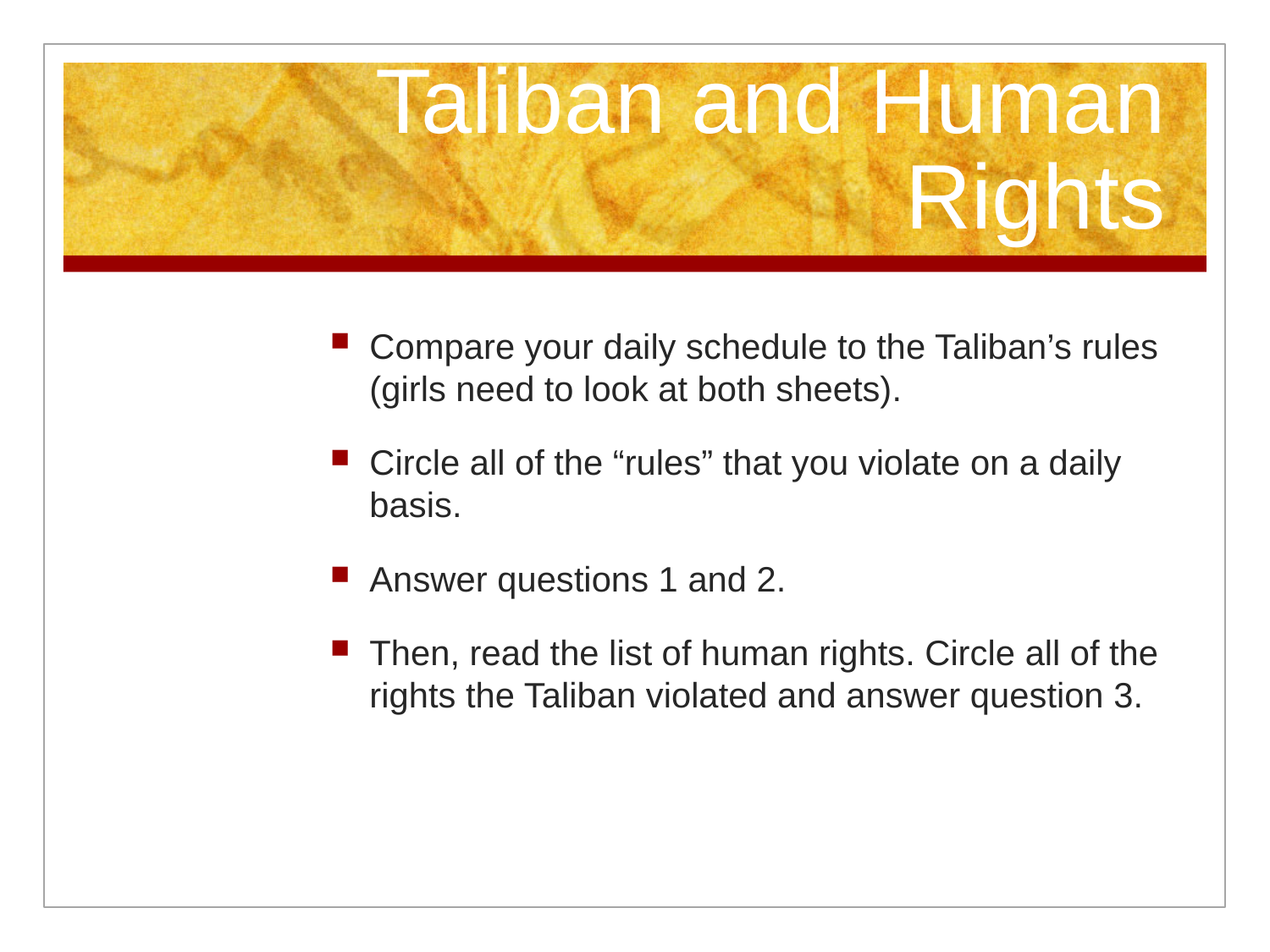

# Taliban and Human Rights
Compare your daily schedule to the Taliban’s rules (girls need to look at both sheets).
Circle all of the “rules” that you violate on a daily basis.
Answer questions 1 and 2.
Then, read the list of human rights. Circle all of the rights the Taliban violated and answer question 3.